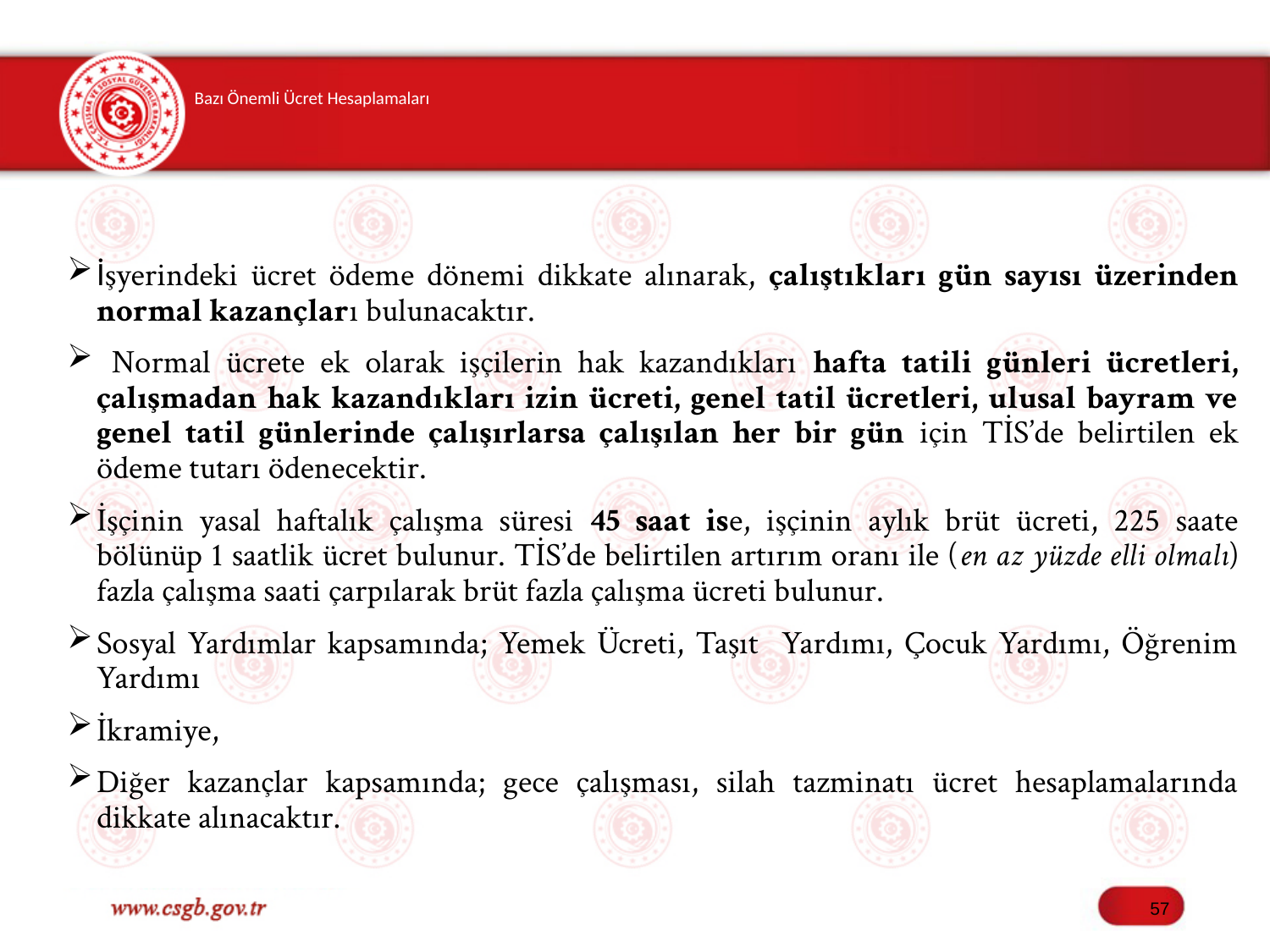

# Bazı Önemli Ücret Hesaplamaları

İşyerindeki ücret ödeme dönemi dikkate alınarak, çalıştıkları gün sayısı üzerinden normal kazançları bulunacaktır.
 Normal ücrete ek olarak işçilerin hak kazandıkları hafta tatili günleri ücretleri, çalışmadan hak kazandıkları izin ücreti, genel tatil ücretleri, ulusal bayram ve genel tatil günlerinde çalışırlarsa çalışılan her bir gün için TİS’de belirtilen ek ödeme tutarı ödenecektir.
İşçinin yasal haftalık çalışma süresi 45 saat ise, işçinin aylık brüt ücreti, 225 saate bölünüp 1 saatlik ücret bulunur. TİS’de belirtilen artırım oranı ile (en az yüzde elli olmalı) fazla çalışma saati çarpılarak brüt fazla çalışma ücreti bulunur.
Sosyal Yardımlar kapsamında; Yemek Ücreti, Taşıt  Yardımı, Çocuk Yardımı, Öğrenim Yardımı
İkramiye,
Diğer kazançlar kapsamında; gece çalışması, silah tazminatı ücret hesaplamalarında dikkate alınacaktır.
57